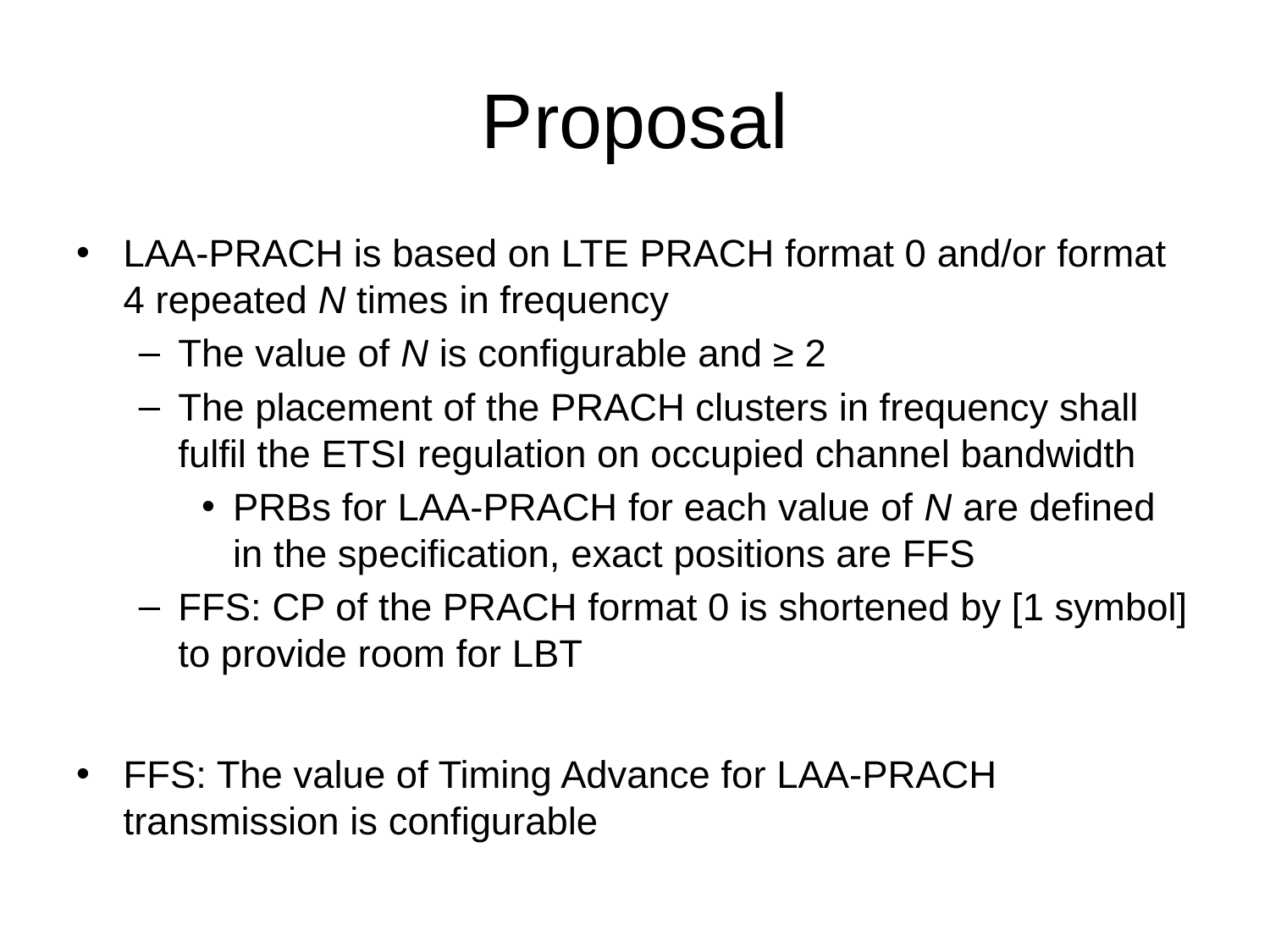

# Proposal
LAA-PRACH is based on LTE PRACH format 0 and/or format 4 repeated N times in frequency
The value of N is configurable and ≥ 2
The placement of the PRACH clusters in frequency shall fulfil the ETSI regulation on occupied channel bandwidth
PRBs for LAA-PRACH for each value of N are defined in the specification, exact positions are FFS
FFS: CP of the PRACH format 0 is shortened by [1 symbol] to provide room for LBT

FFS: The value of Timing Advance for LAA-PRACH transmission is configurable